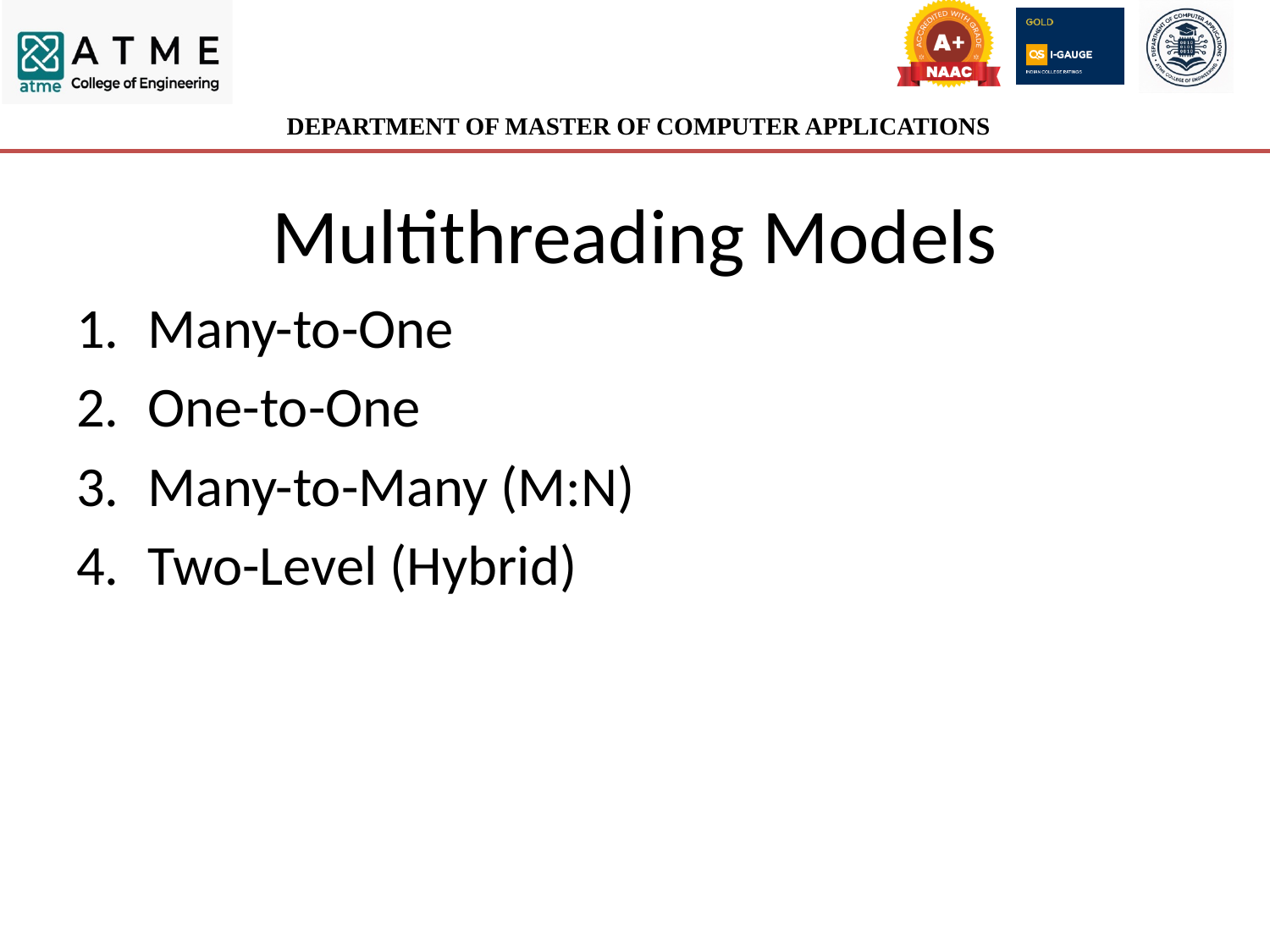

# Multithreading Models
Many-to-One
One-to-One
Many-to-Many (M:N)
Two-Level (Hybrid)